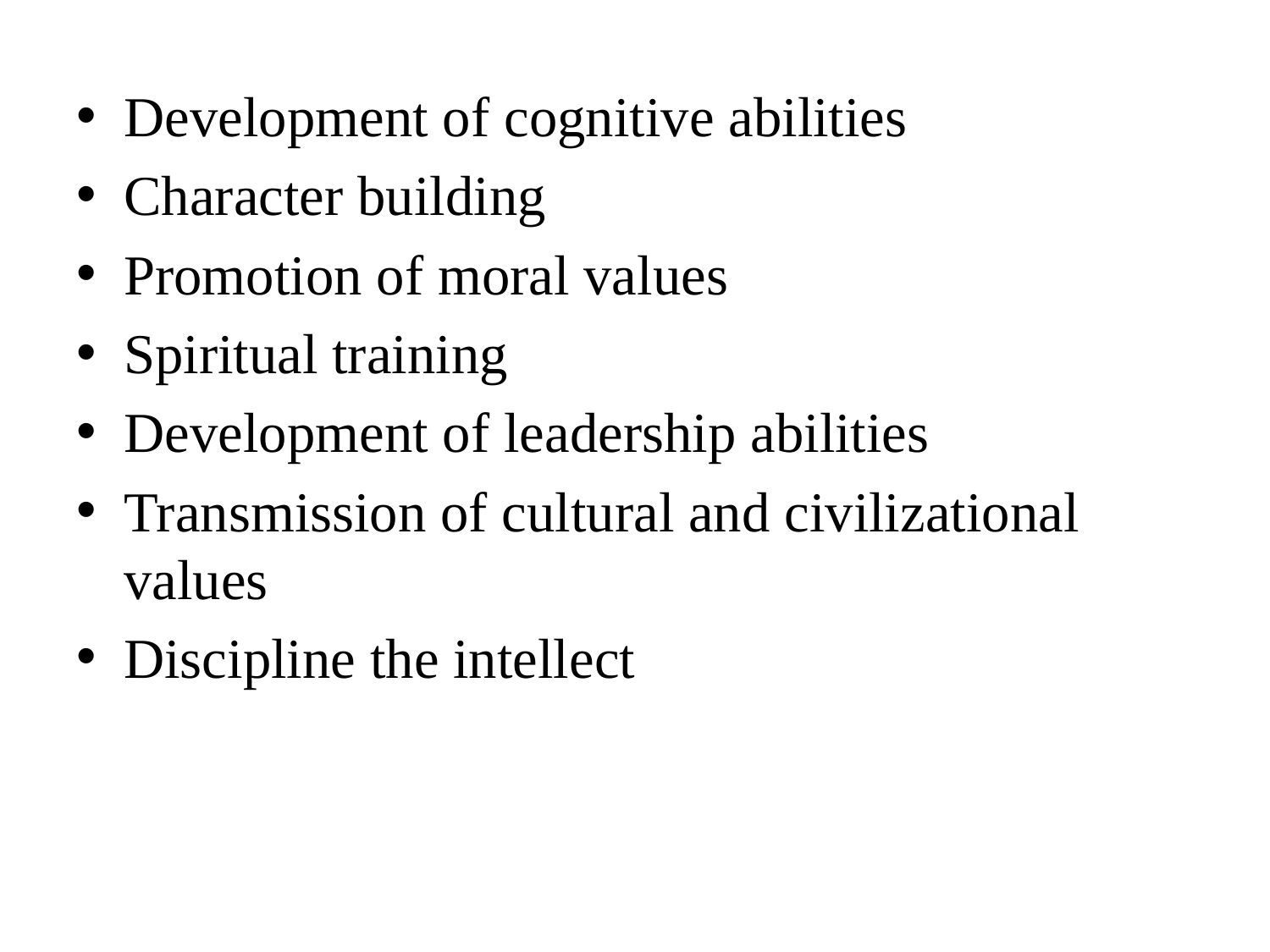

#
Development of cognitive abilities
Character building
Promotion of moral values
Spiritual training
Development of leadership abilities
Transmission of cultural and civilizational values
Discipline the intellect